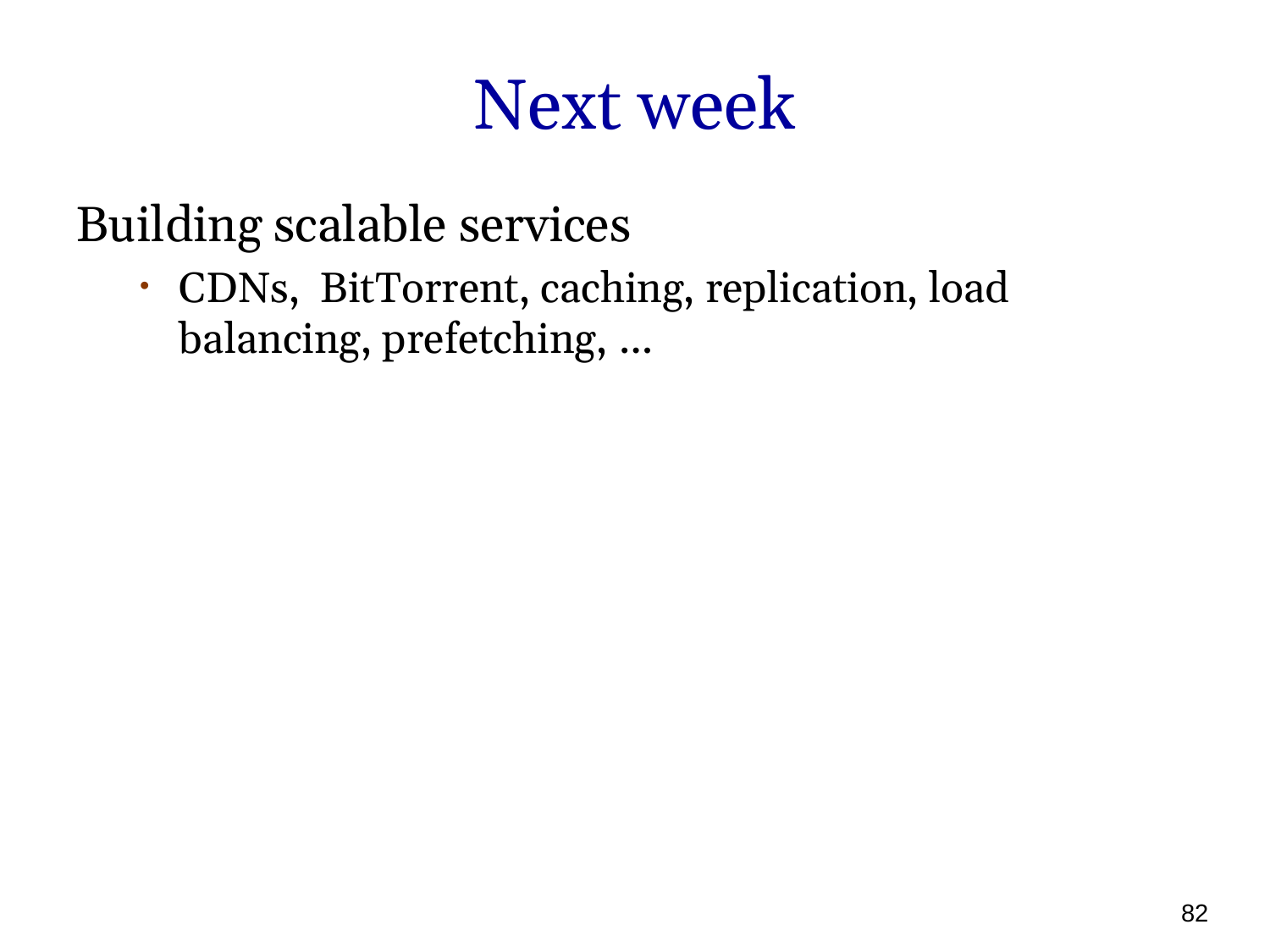

# Next week
Building scalable services
CDNs,  BitTorrent, caching, replication, load balancing, prefetching, …
82